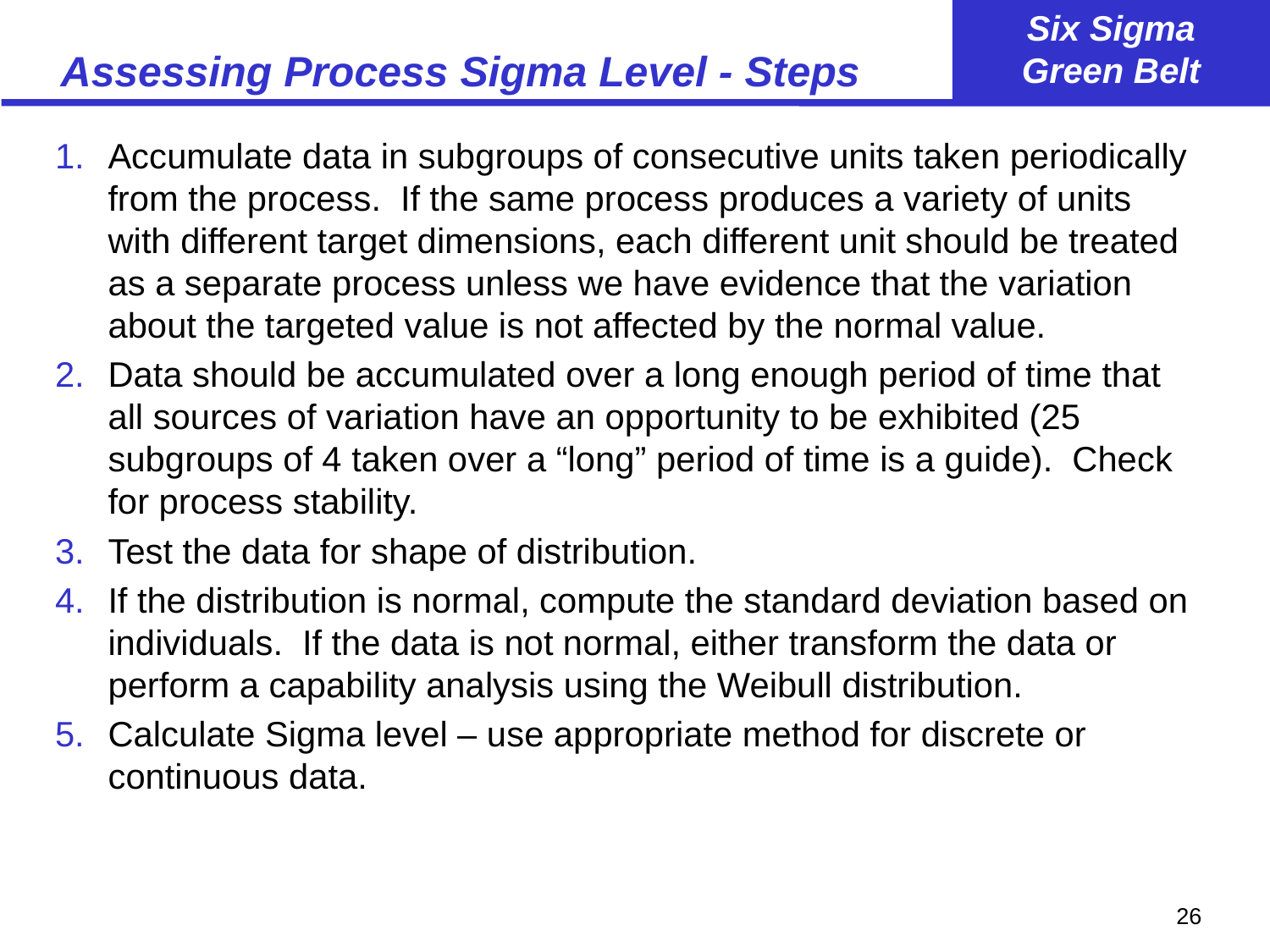

# Assessing Process Sigma Level - Steps
Accumulate data in subgroups of consecutive units taken periodically from the process.  If the same process produces a variety of units with different target dimensions, each different unit should be treated as a separate process unless we have evidence that the variation about the targeted value is not affected by the normal value.
Data should be accumulated over a long enough period of time that all sources of variation have an opportunity to be exhibited (25 subgroups of 4 taken over a “long” period of time is a guide).  Check for process stability.
Test the data for shape of distribution.
If the distribution is normal, compute the standard deviation based on individuals.  If the data is not normal, either transform the data or perform a capability analysis using the Weibull distribution.
Calculate Sigma level – use appropriate method for discrete or continuous data.